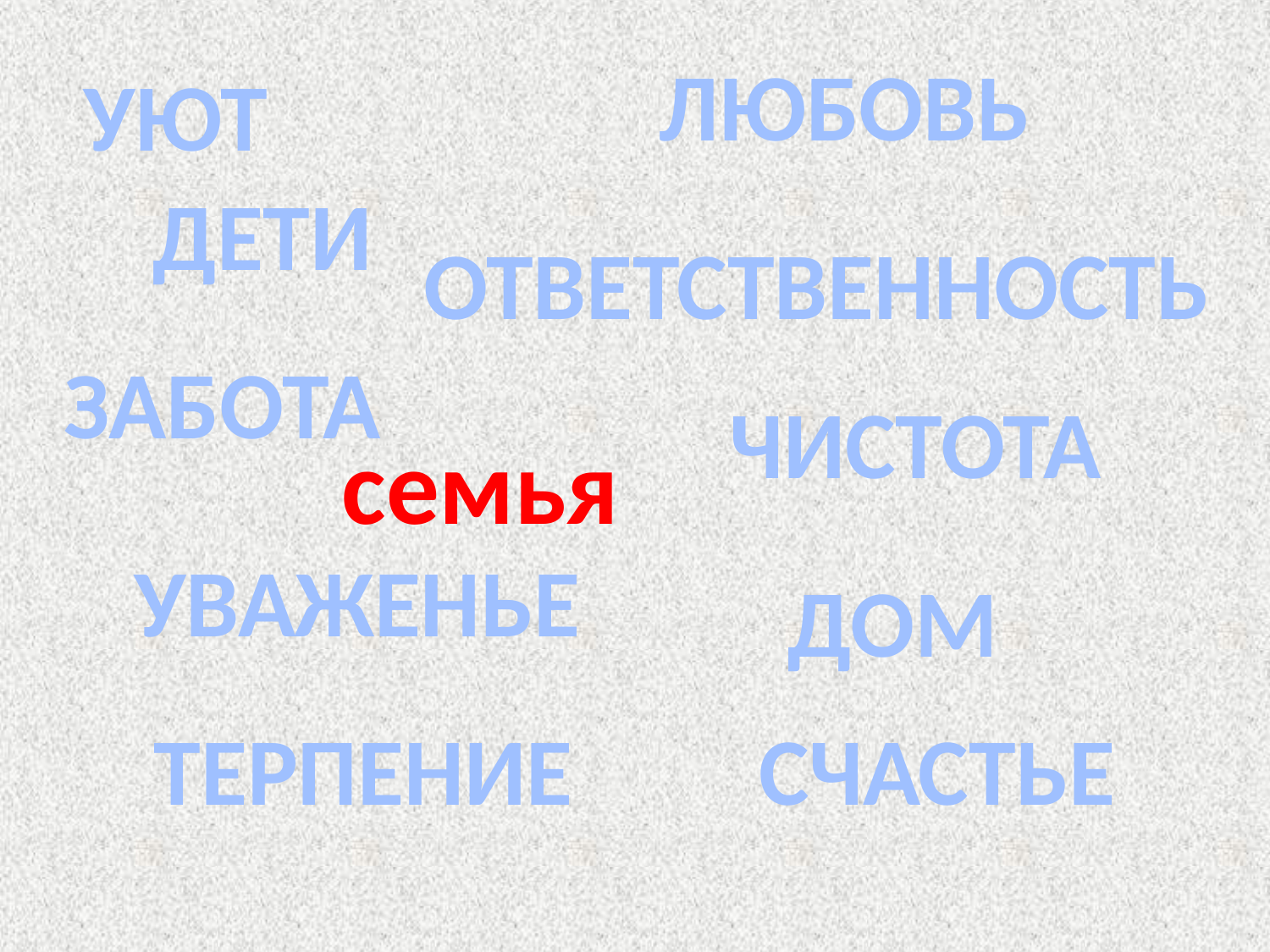

ЛЮБОВЬ
УЮТ
ДЕТИ
ОТВЕТСТВЕННОСТЬ
ЗАБОТА
ЧИСТОТА
семья
УВАЖЕНЬЕ
ДОМ
ТЕРПЕНИЕ
СЧАСТЬЕ